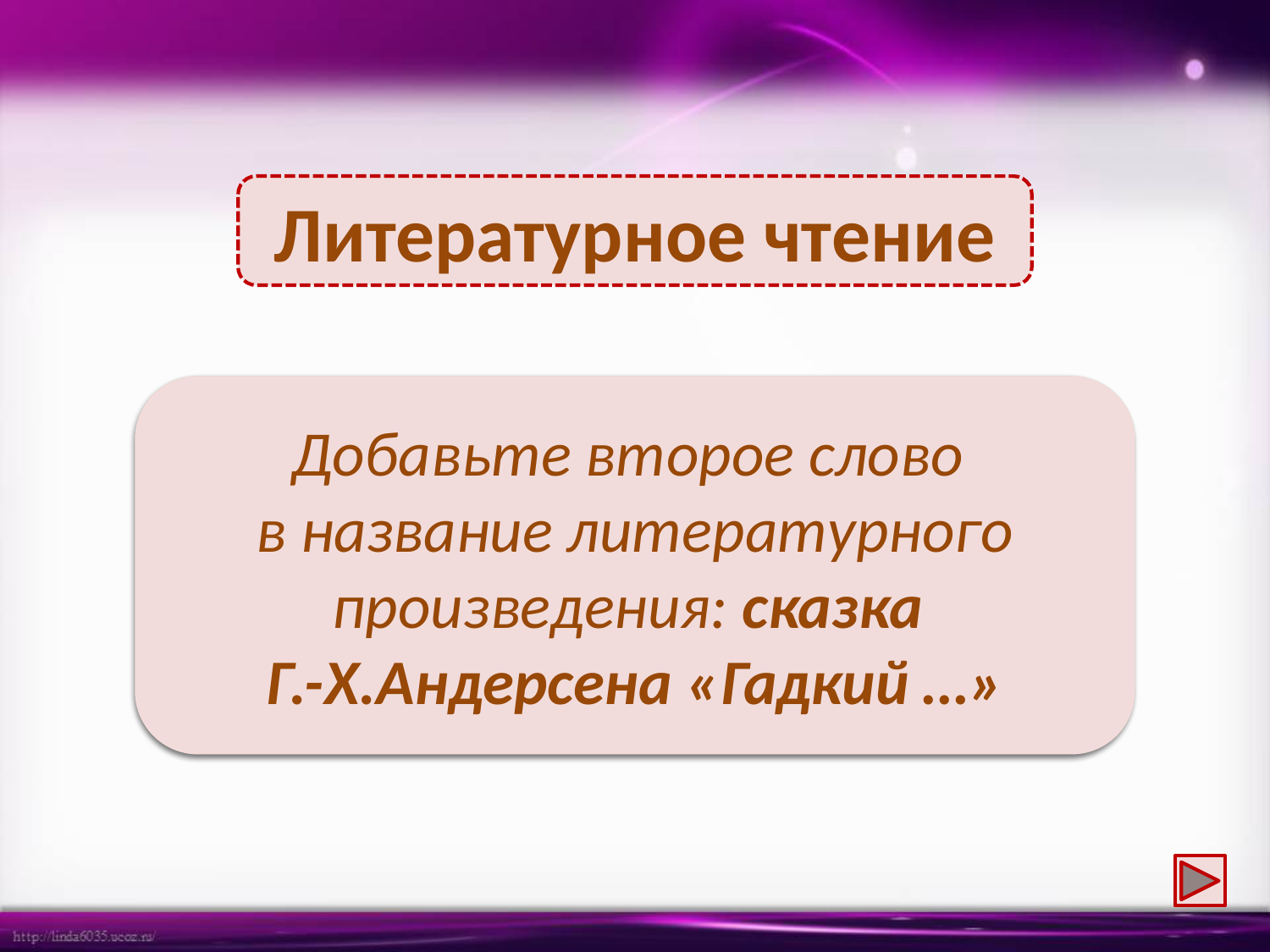

Литературное чтение
Утёнок
Добавьте второе слово
в название литературного произведения: сказка
Г.-Х.Андерсена «Гадкий …»